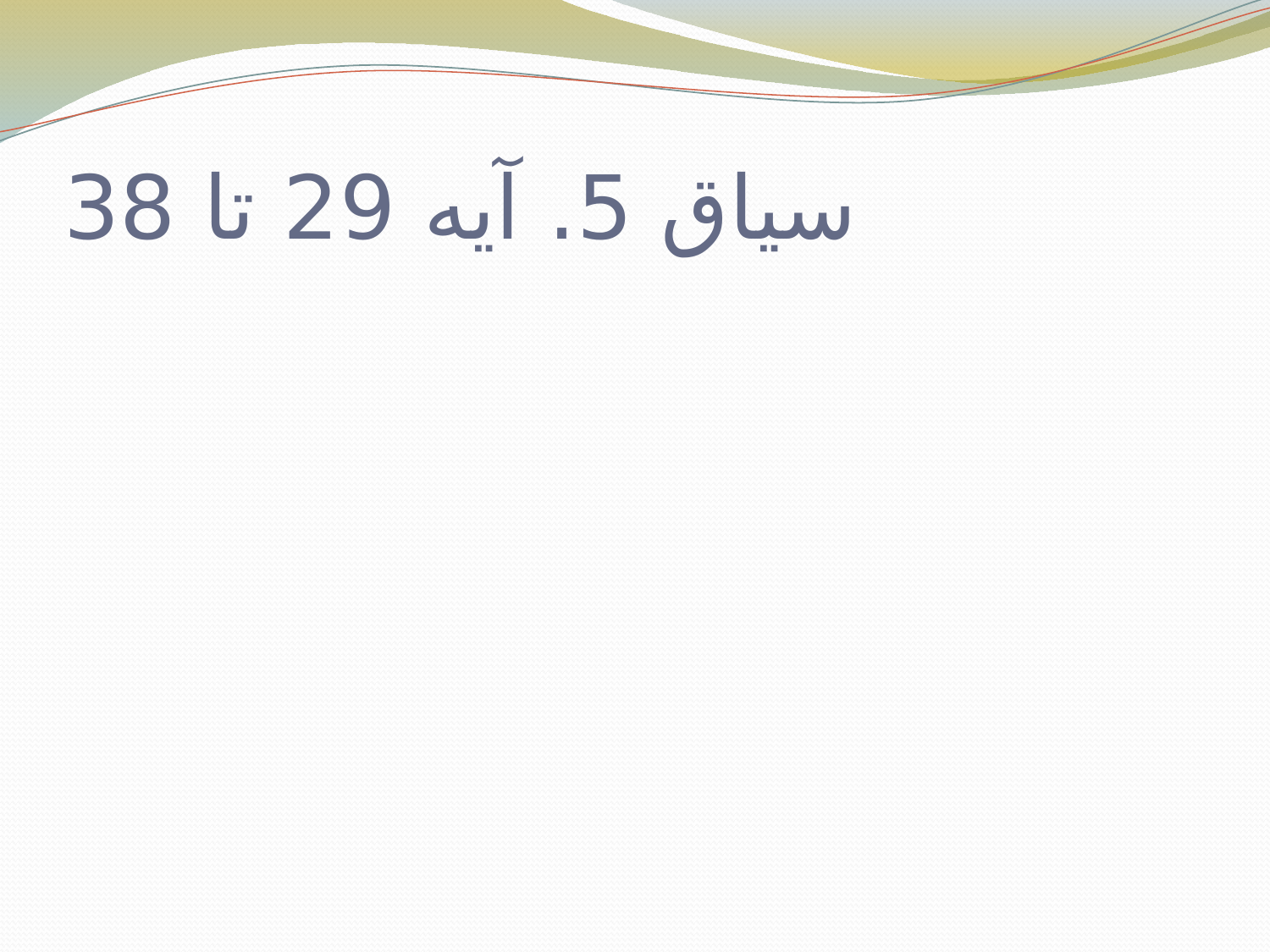

# سیاق 5. آیه 29 تا 38